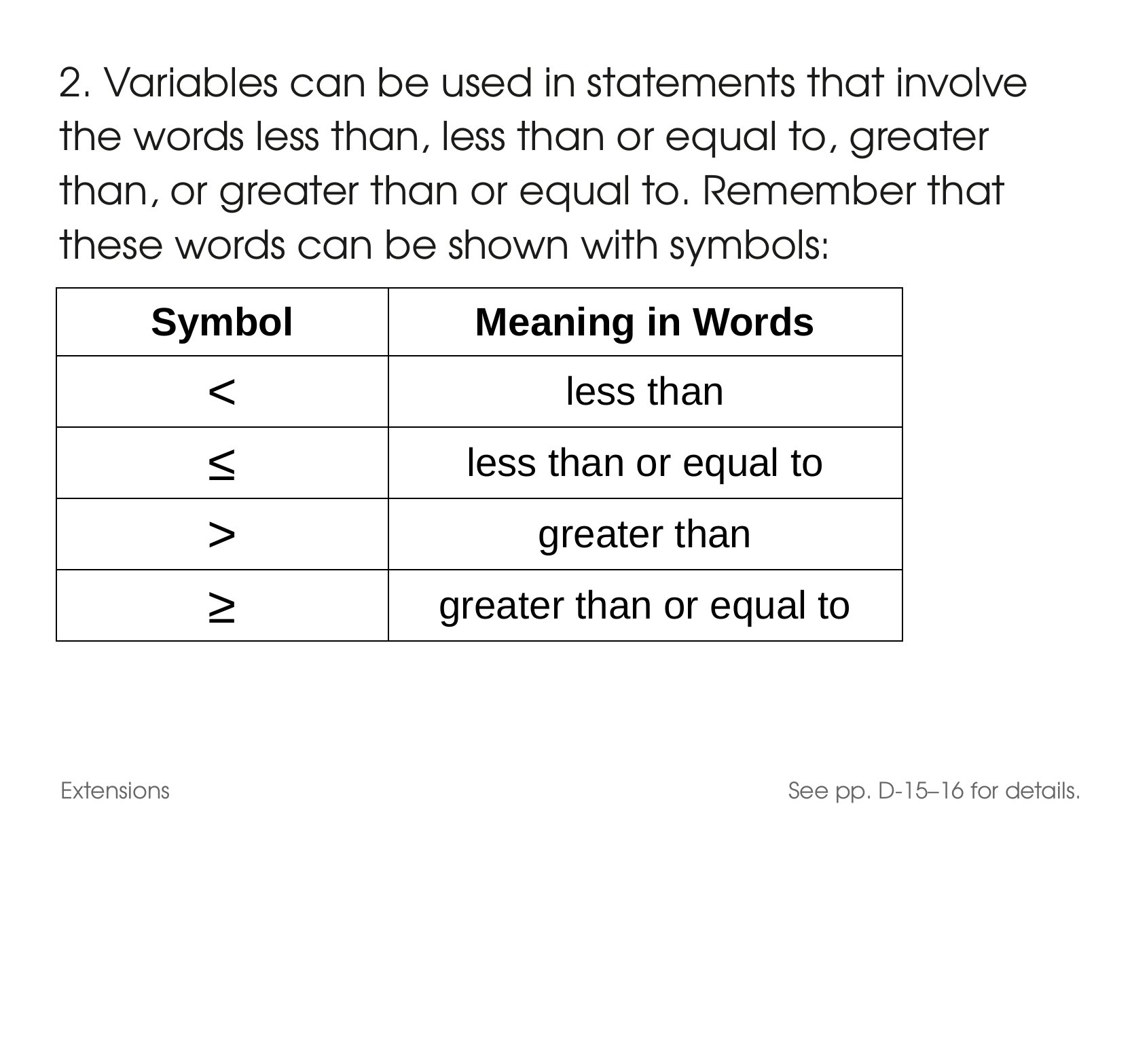

2. Variables can be used in statements that involve the words less than, less than or equal to, greater than, or greater than or equal to. Remember that these words can be shown with symbols:
| Symbol | Meaning in Words |
| --- | --- |
| < | less than |
| ≤ | less than or equal to |
| > | greater than |
| ≥ | greater than or equal to |
Extensions
See pp. D-15–16 for details.